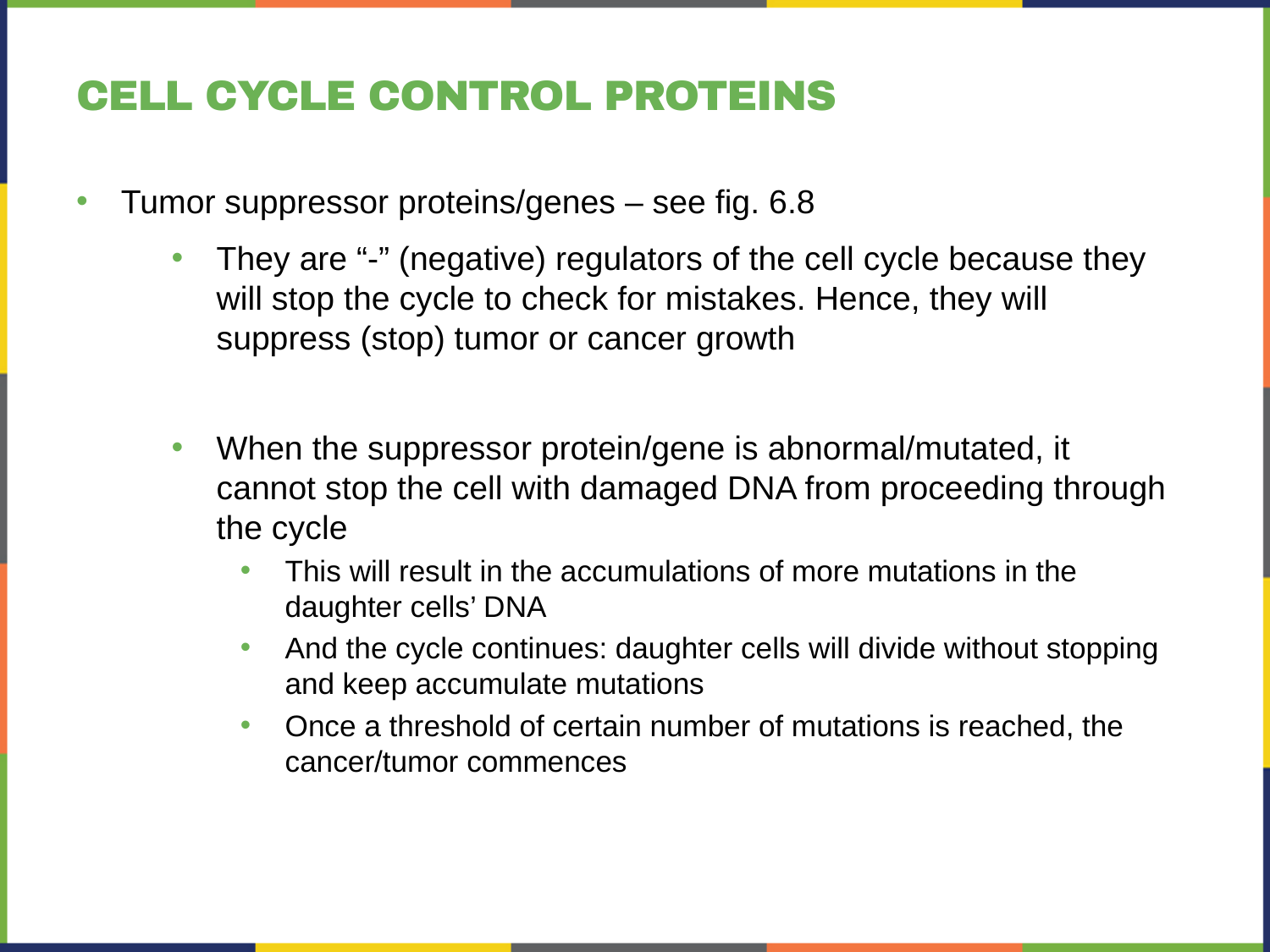

# Cell cycle control proteins
Tumor suppressor proteins/genes – see fig. 6.8
They are “-” (negative) regulators of the cell cycle because they will stop the cycle to check for mistakes. Hence, they will suppress (stop) tumor or cancer growth

When the suppressor protein/gene is abnormal/mutated, it cannot stop the cell with damaged DNA from proceeding through the cycle
This will result in the accumulations of more mutations in the daughter cells’ DNA
And the cycle continues: daughter cells will divide without stopping and keep accumulate mutations
Once a threshold of certain number of mutations is reached, the cancer/tumor commences